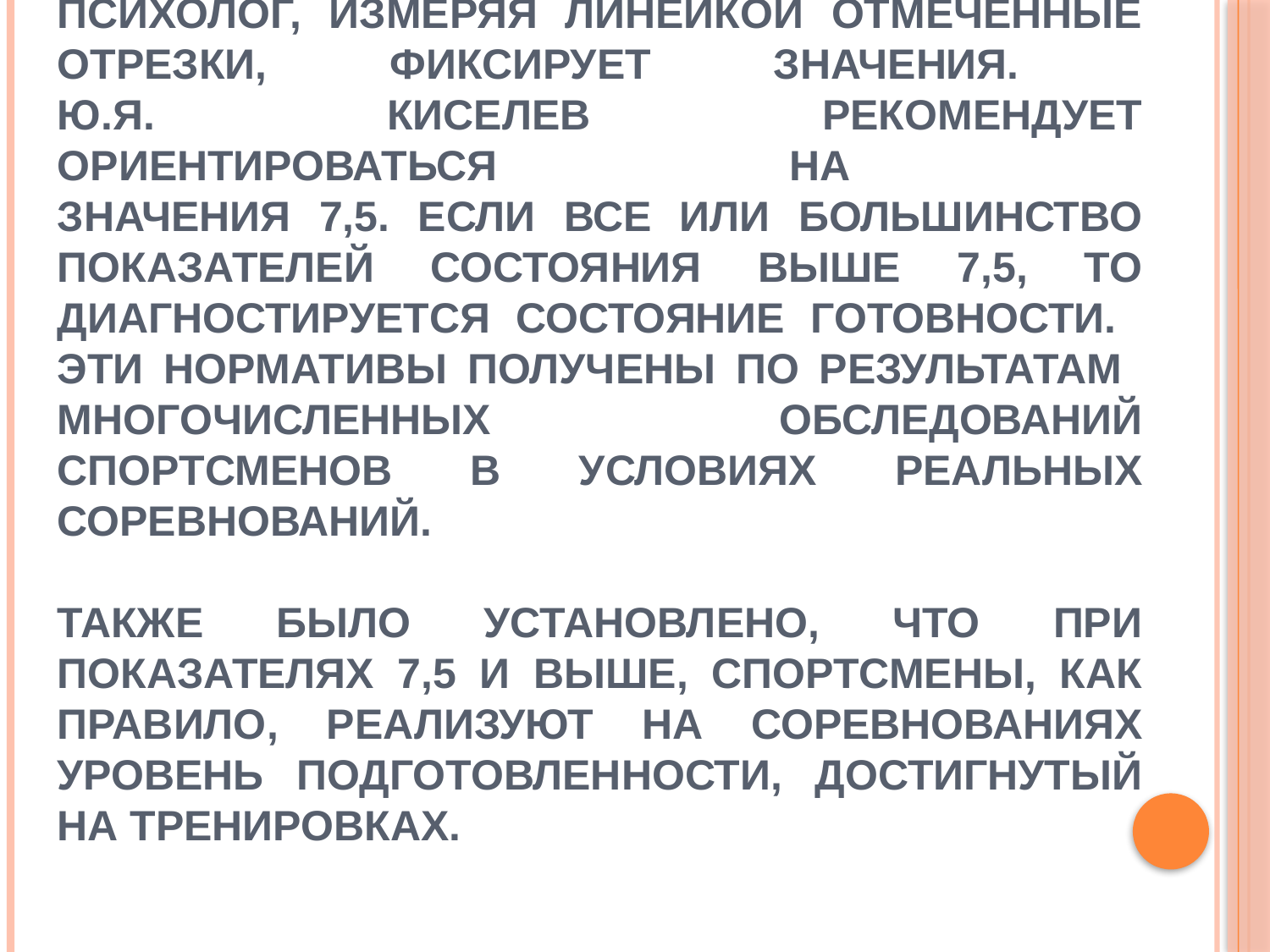

# Для более точного обследования психолог, измеряя линейкой отмеченные отрезки, фиксирует значения. Ю.Я. Киселев рекомендует ориентироваться на значения 7,5. Если все или большинство показателей состояния выше 7,5, то диагностируется состояние готовности. Эти нормативы получены по результатам многочисленных обследований спортсменов в условиях реальных соревнований. Также было установлено, что при показателях 7,5 и выше, спортсмены, как правило, реализуют на соревнованиях уровень подготовленности, достигнутый на тренировках.